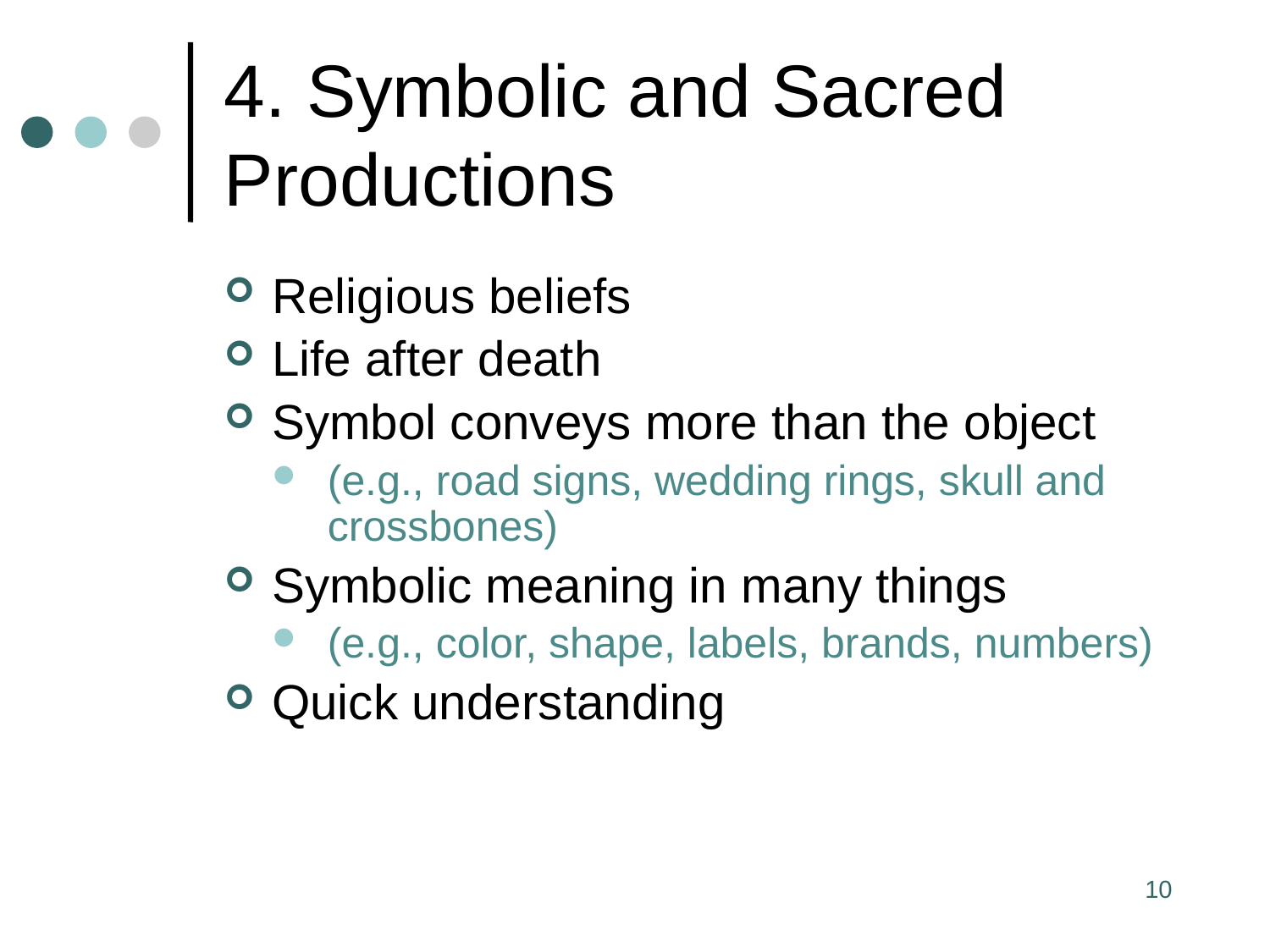

# 4. Symbolic and Sacred Productions
Religious beliefs
Life after death
Symbol conveys more than the object
(e.g., road signs, wedding rings, skull and crossbones)
Symbolic meaning in many things
(e.g., color, shape, labels, brands, numbers)
Quick understanding

10